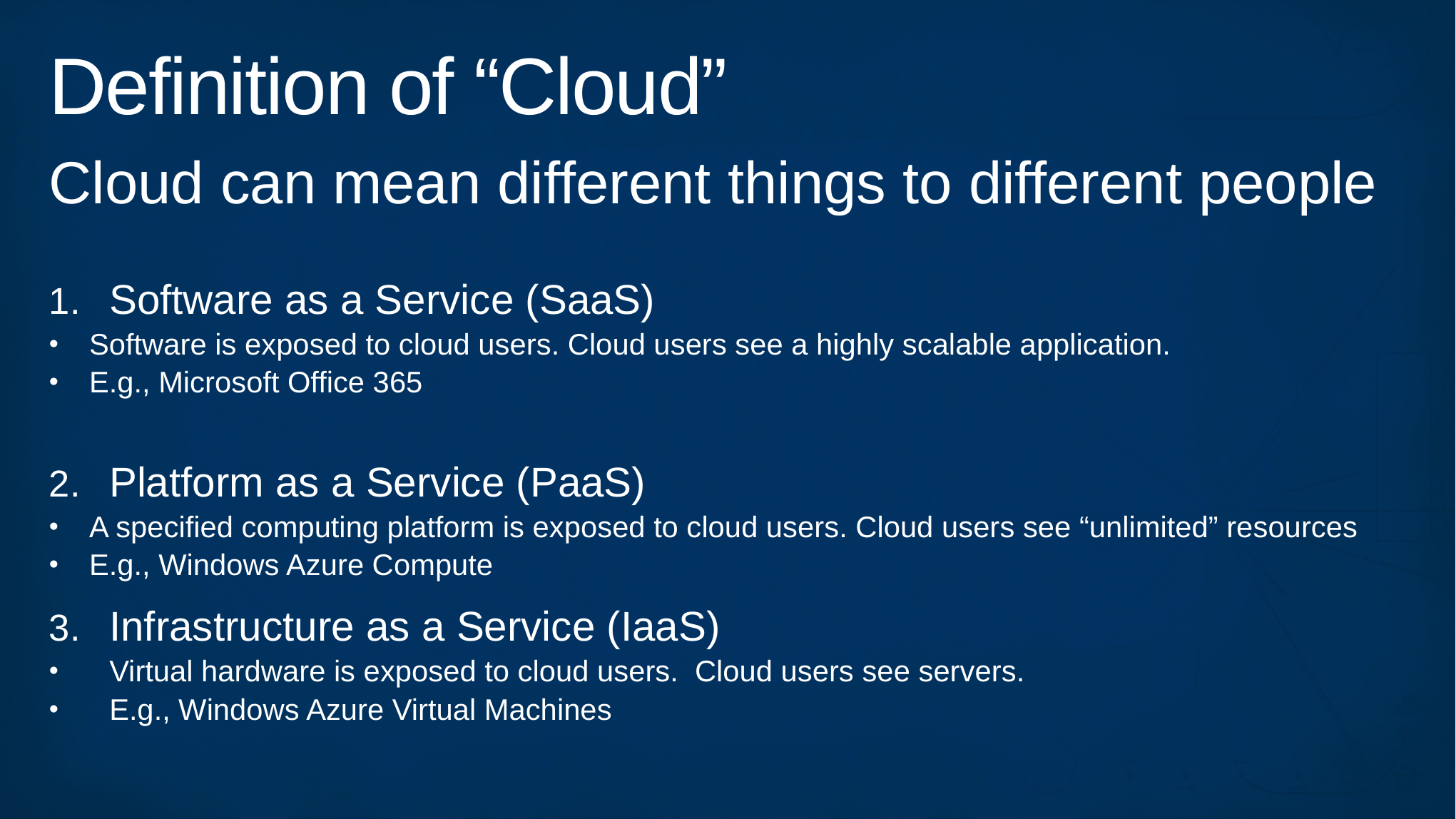

# Definition of “Cloud”
Cloud can mean different things to different people

Software as a Service (SaaS)
Software is exposed to cloud users. Cloud users see a highly scalable application.
E.g., Microsoft Office 365

Platform as a Service (PaaS)
A specified computing platform is exposed to cloud users. Cloud users see “unlimited” resources
E.g., Windows Azure Compute

Infrastructure as a Service (IaaS)
Virtual hardware is exposed to cloud users.  Cloud users see servers.
E.g., Windows Azure Virtual Machines